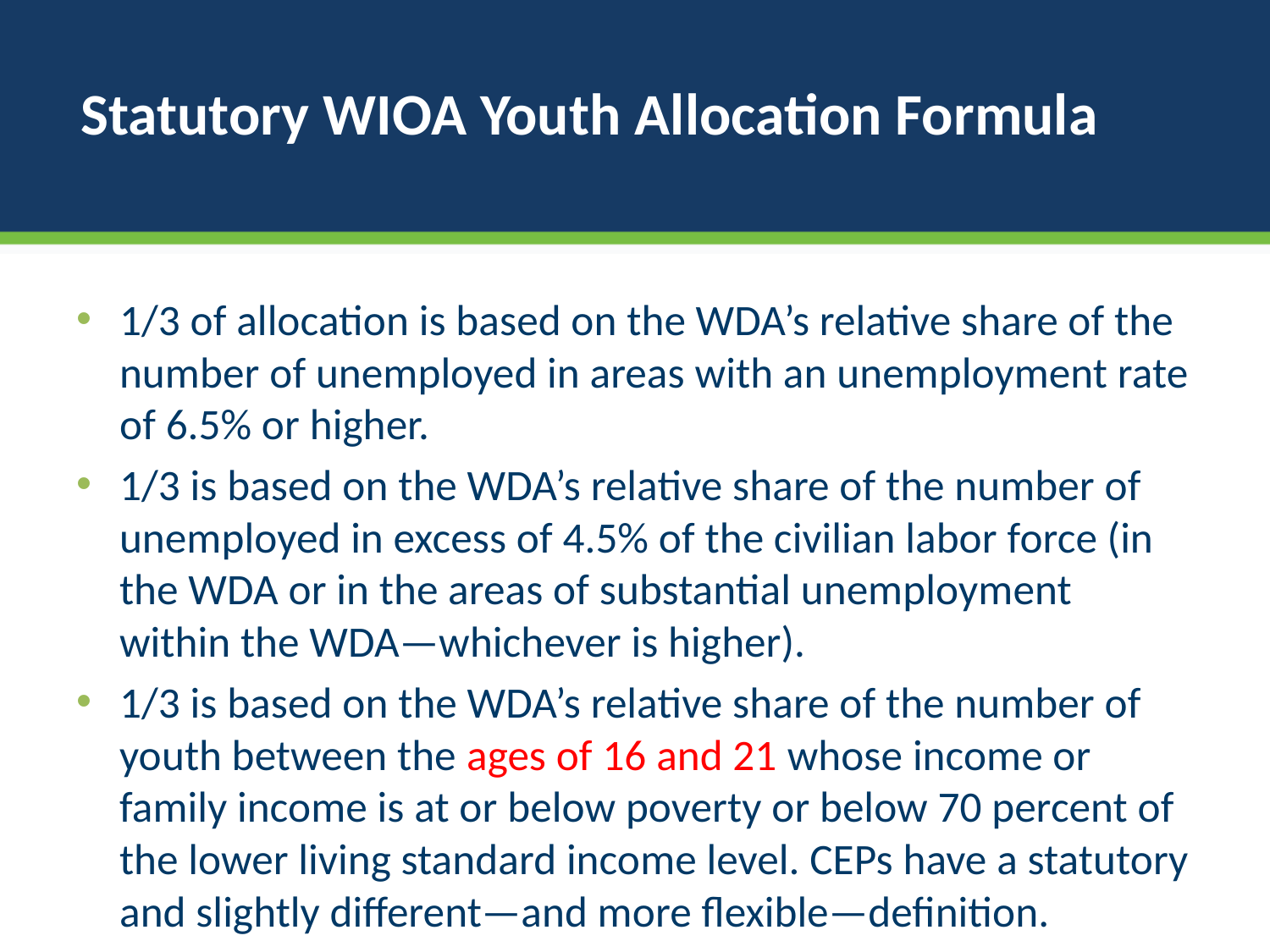

# Statutory WIOA Youth Allocation Formula
1/3 of allocation is based on the WDA’s relative share of the number of unemployed in areas with an unemployment rate of 6.5% or higher.
1/3 is based on the WDA’s relative share of the number of unemployed in excess of 4.5% of the civilian labor force (in the WDA or in the areas of substantial unemployment within the WDA—whichever is higher).
1/3 is based on the WDA’s relative share of the number of youth between the ages of 16 and 21 whose income or family income is at or below poverty or below 70 percent of the lower living standard income level. CEPs have a statutory and slightly different—and more flexible—definition.